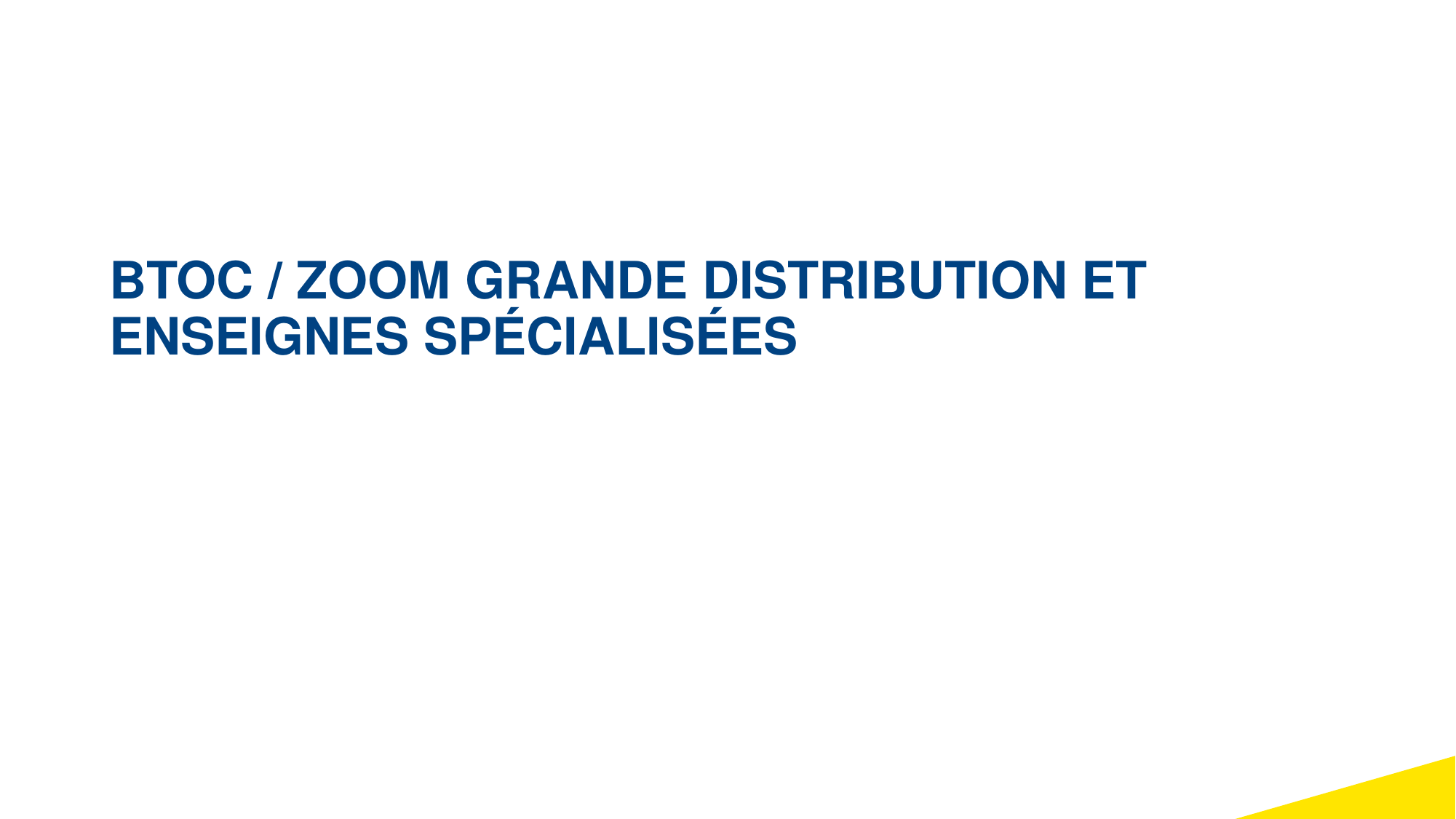

# BtoC / Zoom grande distribution et enseignes spécialisées